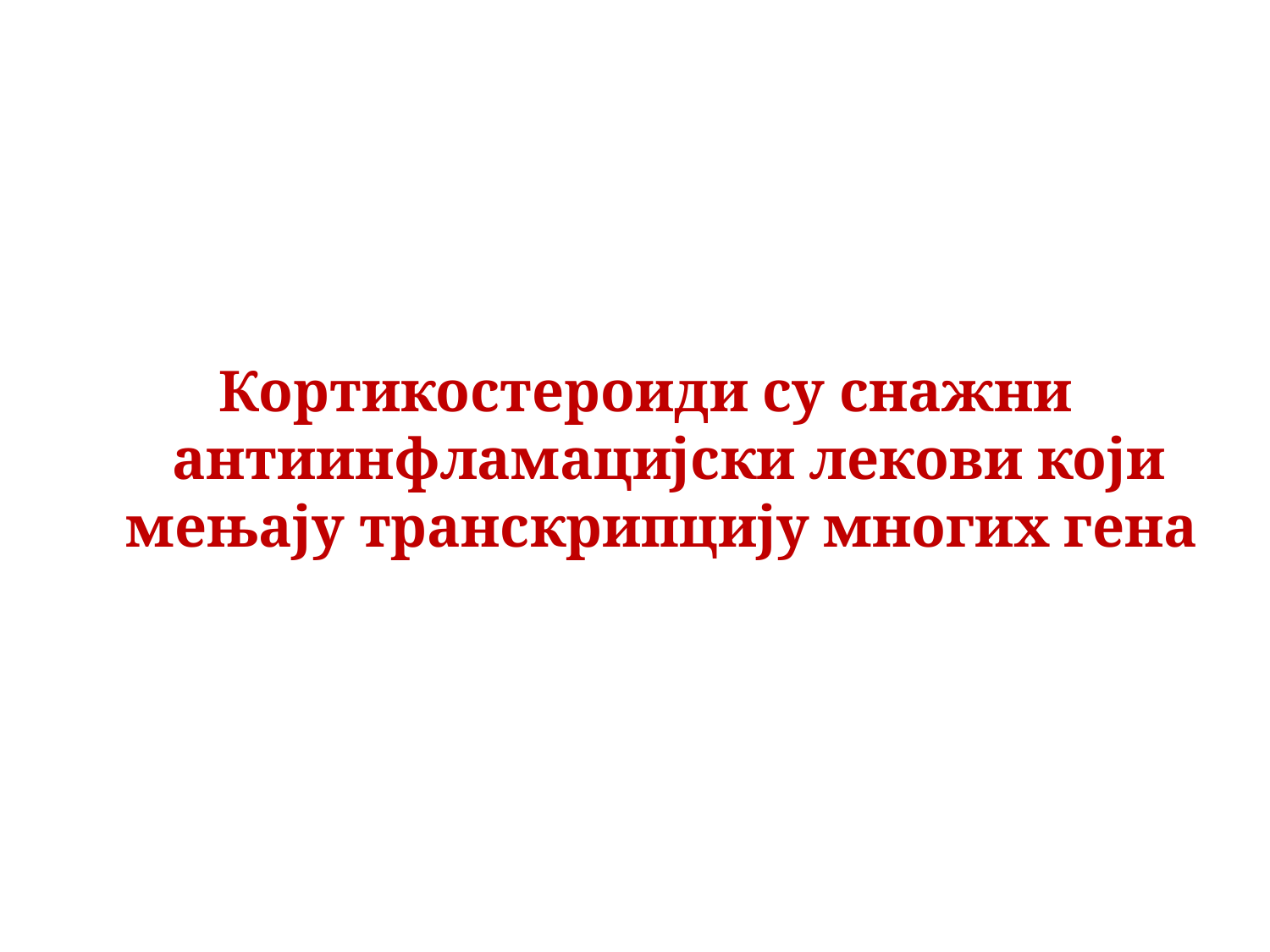

Кортикостероиди су снажни антиинфламацијски лекови који мењају транскрипцију многих гена